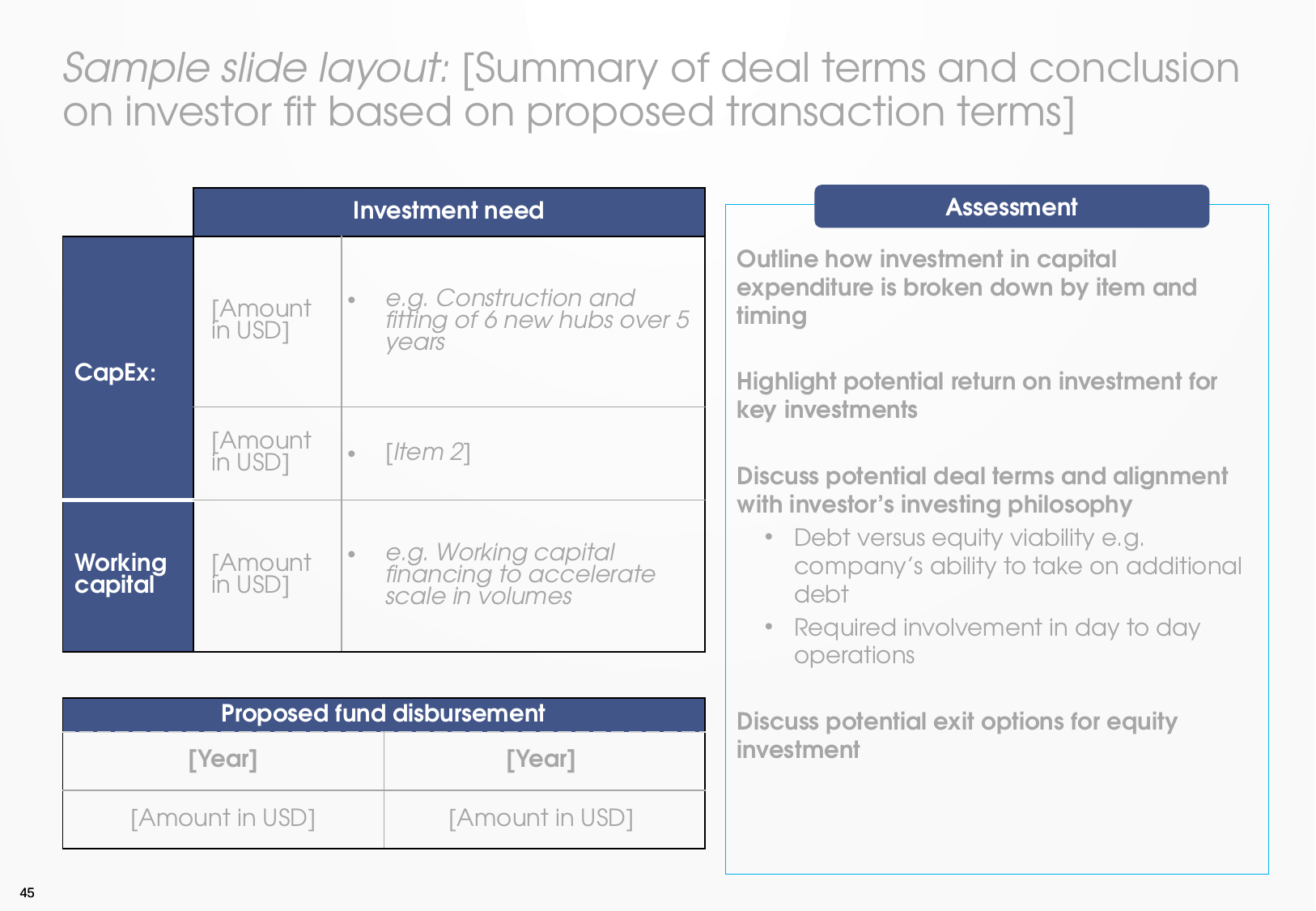

# Sample slide layout: [Summary of deal terms and conclusion on investor fit based on proposed transaction terms]
Assessment
|  | Investment need |  |
| --- | --- | --- |
| CapEx: | [Amount in USD] | e.g. Construction and fitting of 6 new hubs over 5 years |
|  | [Amount in USD] | [Item 2] |
| Working capital | [Amount in USD] | e.g. Working capital financing to accelerate scale in volumes |

Outline how investment in capital expenditure is broken down by item and timing

Highlight potential return on investment for key investments

Discuss potential deal terms and alignment with investor’s investing philosophy
Debt versus equity viability e.g. company’s ability to take on additional debt
Required involvement in day to day operations

Discuss potential exit options for equity investment
| Proposed fund disbursement |  |
| --- | --- |
| [Year] | [Year] |
| [Amount in USD] | [Amount in USD] |
45